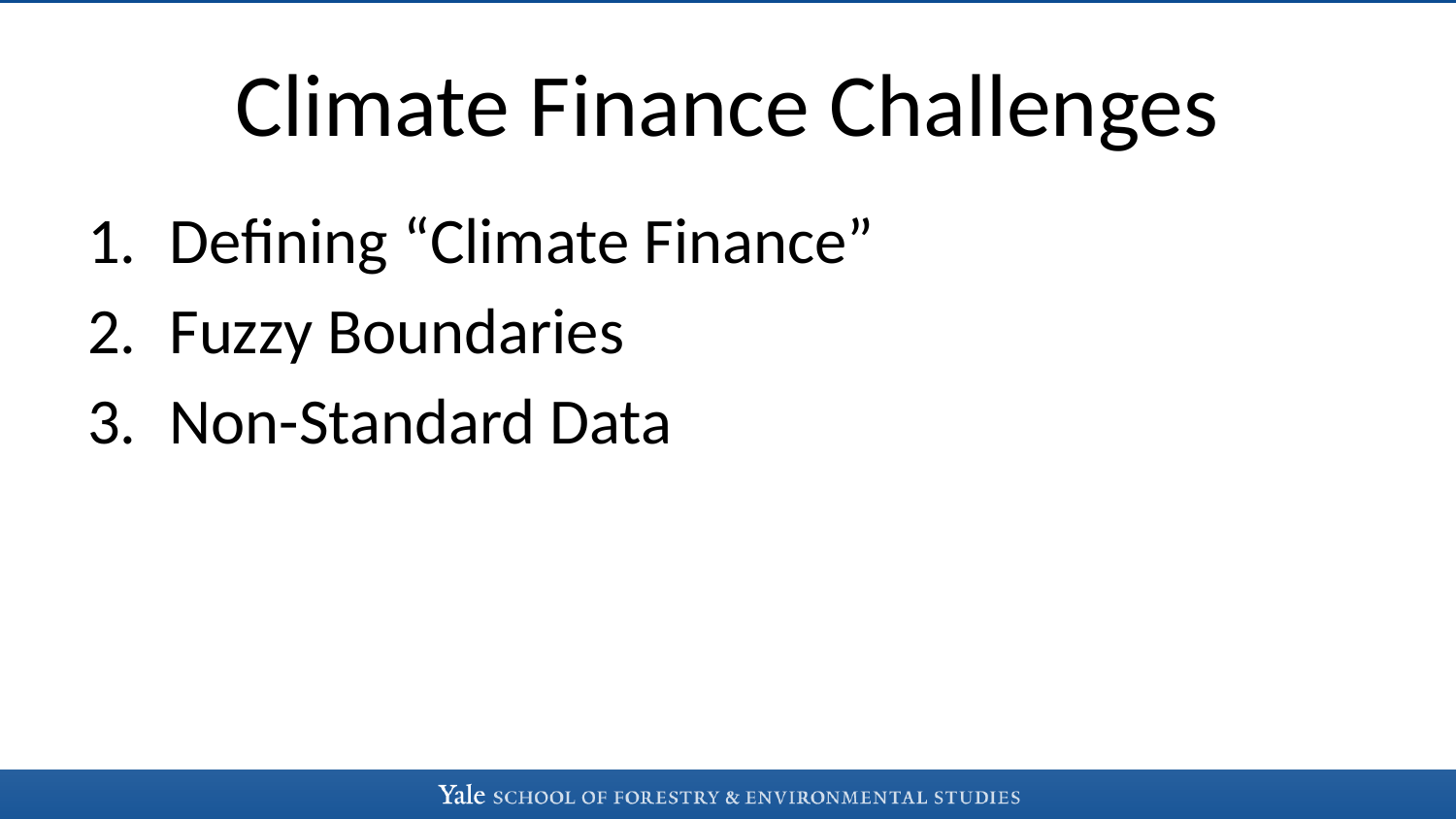

# Climate Finance Challenges
Defining “Climate Finance”
Fuzzy Boundaries
Non-Standard Data